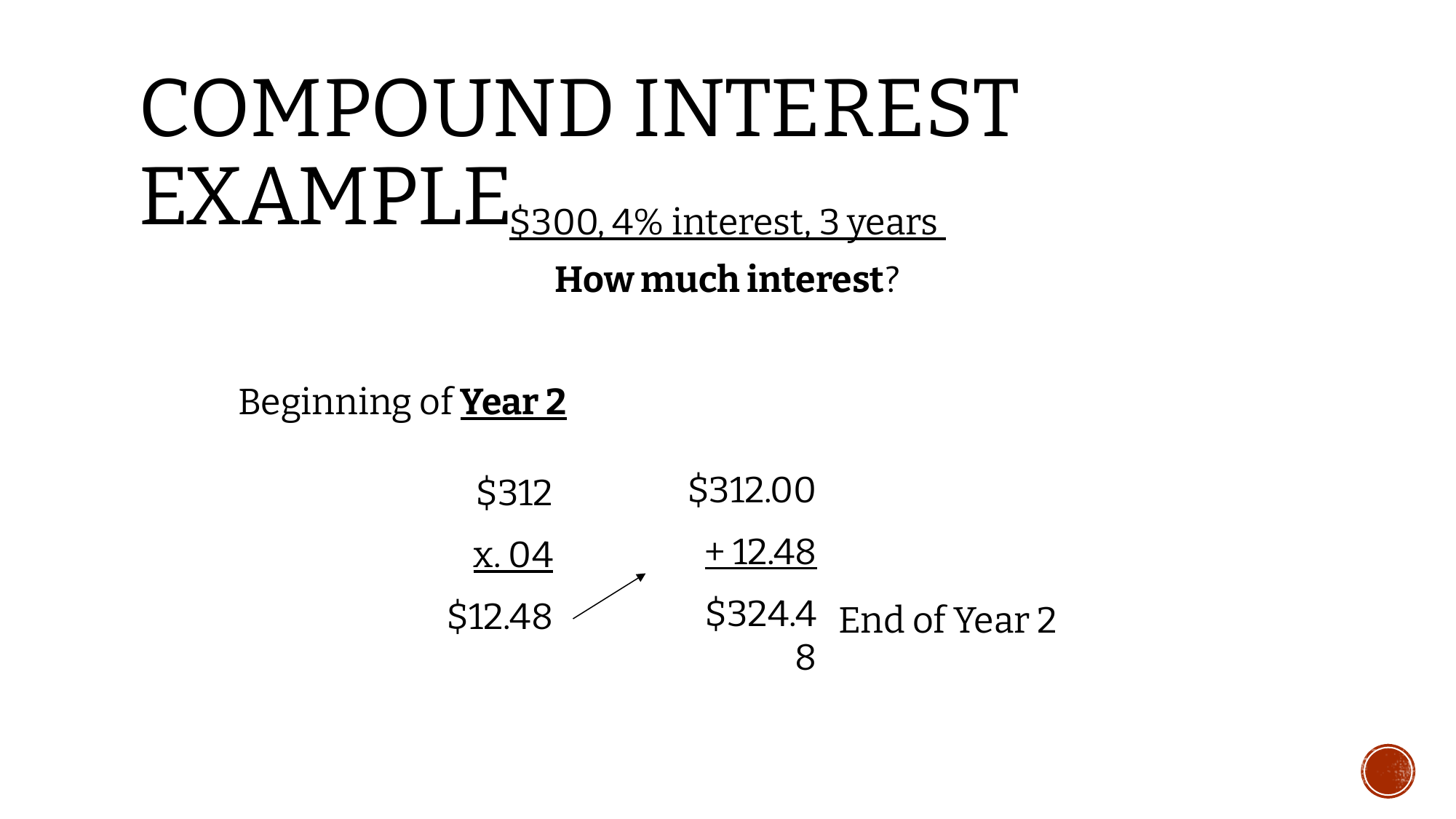

# Compound Interest Example
$300, 4% interest, 3 years
How much interest?

Beginning of Year 2
$312.00
+ 12.48
$324.48
$312
x. 04
$12.48

End of Year 2